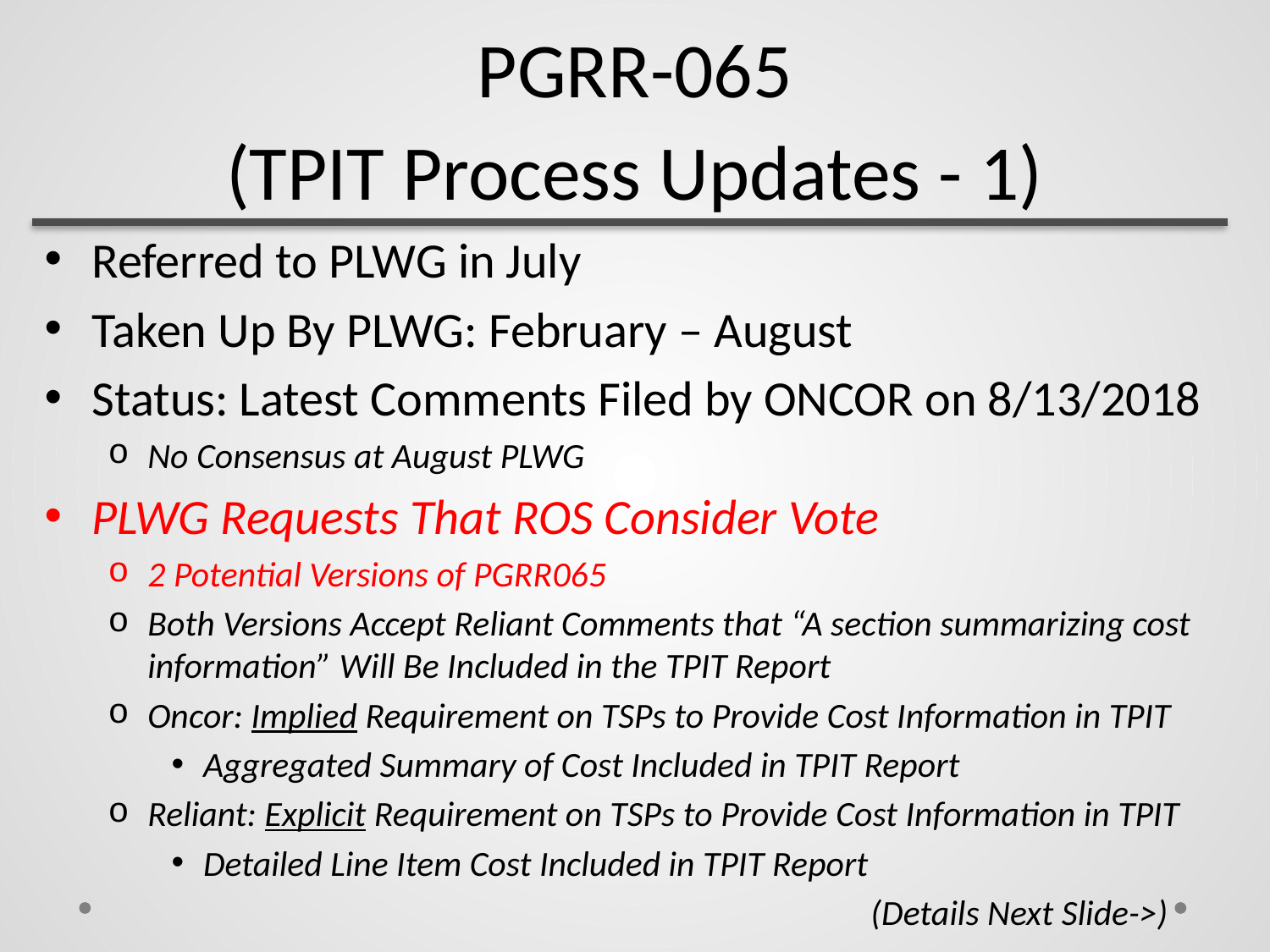

# PGRR-065 (TPIT Process Updates - 1)
Referred to PLWG in July
Taken Up By PLWG: February – August
Status: Latest Comments Filed by ONCOR on 8/13/2018
No Consensus at August PLWG
PLWG Requests That ROS Consider Vote
2 Potential Versions of PGRR065
Both Versions Accept Reliant Comments that “A section summarizing cost information” Will Be Included in the TPIT Report
Oncor: Implied Requirement on TSPs to Provide Cost Information in TPIT
Aggregated Summary of Cost Included in TPIT Report
Reliant: Explicit Requirement on TSPs to Provide Cost Information in TPIT
Detailed Line Item Cost Included in TPIT Report
(Details Next Slide->)